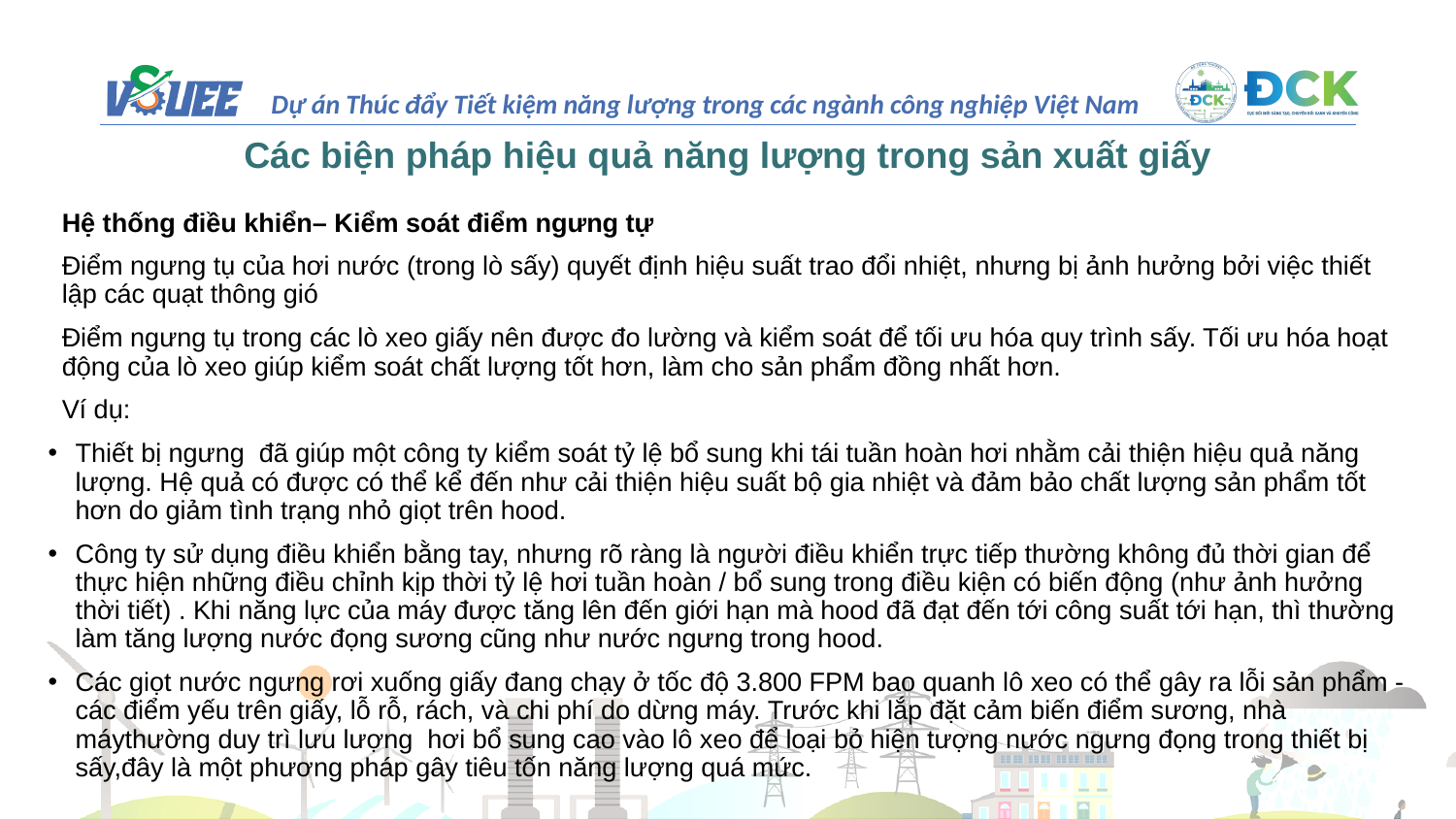

# Các biện pháp hiệu quả năng lượng trong sản xuất giấy
Hệ thống điều khiển– Kiểm soát điểm ngưng tự
Điểm ngưng tụ của hơi nước (trong lò sấy) quyết định hiệu suất trao đổi nhiệt, nhưng bị ảnh hưởng bởi việc thiết lập các quạt thông gió
Điểm ngưng tụ trong các lò xeo giấy nên được đo lường và kiểm soát để tối ưu hóa quy trình sấy. Tối ưu hóa hoạt động của lò xeo giúp kiểm soát chất lượng tốt hơn, làm cho sản phẩm đồng nhất hơn.
Ví dụ:
Thiết bị ngưng  đã giúp một công ty kiểm soát tỷ lệ bổ sung khi tái tuần hoàn hơi nhằm cải thiện hiệu quả năng lượng. Hệ quả có được có thể kể đến như cải thiện hiệu suất bộ gia nhiệt và đảm bảo chất lượng sản phẩm tốt hơn do giảm tình trạng nhỏ giọt trên hood.
Công ty sử dụng điều khiển bằng tay, nhưng rõ ràng là người điều khiển trực tiếp thường không đủ thời gian để thực hiện những điều chỉnh kịp thời tỷ lệ hơi tuần hoàn / bổ sung trong điều kiện có biến động (như ảnh hưởng thời tiết) . Khi năng lực của máy được tăng lên đến giới hạn mà hood đã đạt đến tới công suất tới hạn, thì thường làm tăng lượng nước đọng sương cũng như nước ngưng trong hood.
Các giọt nước ngưng rơi xuống giấy đang chạy ở tốc độ 3.800 FPM bao quanh lô xeo có thể gây ra lỗi sản phẩm - các điểm yếu trên giấy, lỗ rỗ, rách, và chi phí do dừng máy. Trước khi lắp đặt cảm biến điểm sương, nhà máythường duy trì lưu lượng  hơi bổ sung cao vào lô xeo để loại bỏ hiện tượng nước ngưng đọng trong thiết bị sấy,đây là một phương pháp gây tiêu tốn năng lượng quá mức.